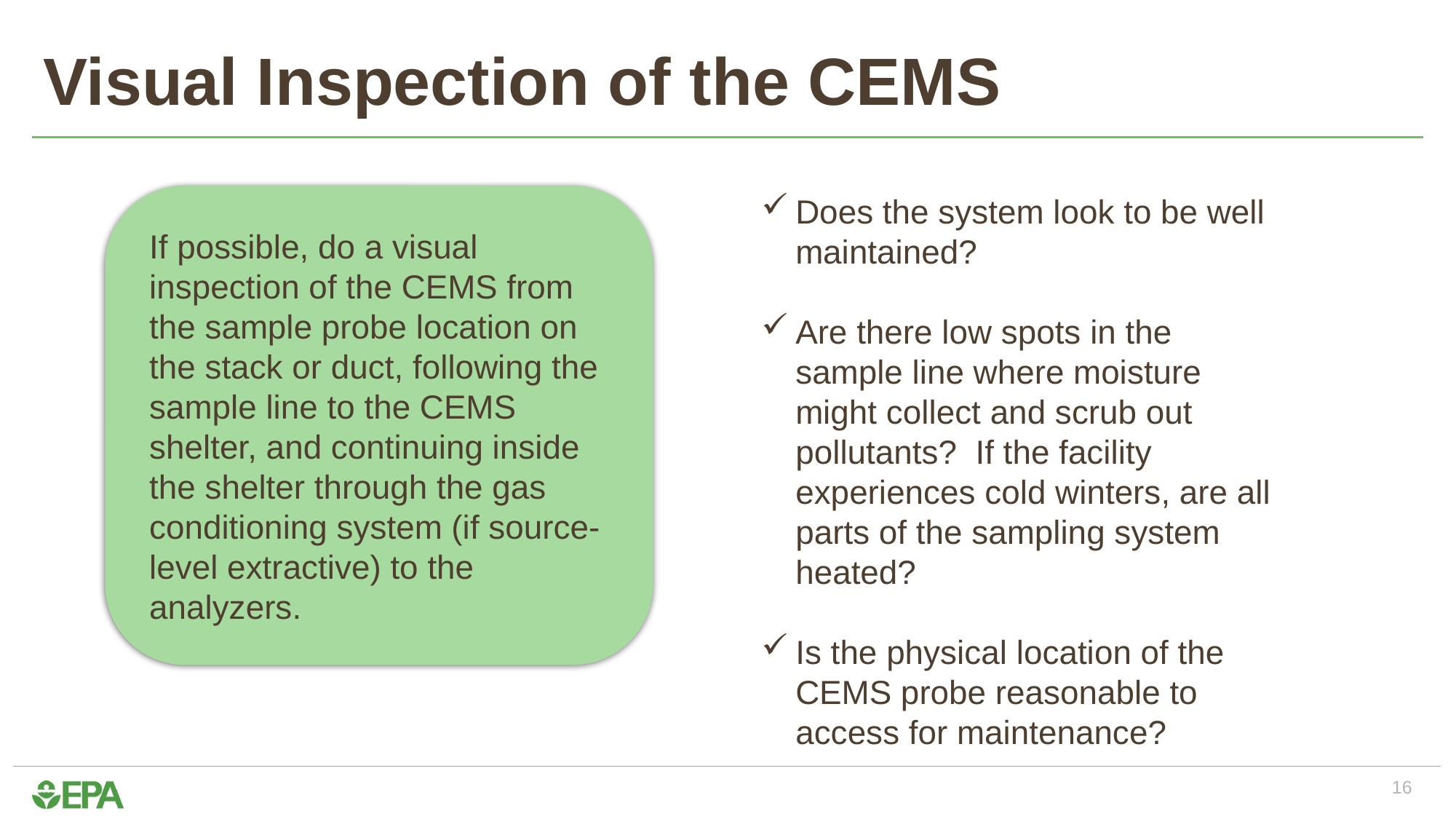

# Visual Inspection of the CEMS

Does the system look to be well maintained?

Are there low spots in the sample line where moisture might collect and scrub out pollutants?  If the facility experiences cold winters, are all parts of the sampling system heated?

Is the physical location of the CEMS probe reasonable to access for maintenance?

If possible, do a visual inspection of the CEMS from the sample probe location on the stack or duct, following the sample line to the CEMS shelter, and continuing inside the shelter through the gas conditioning system (if source-level extractive) to the analyzers.
16